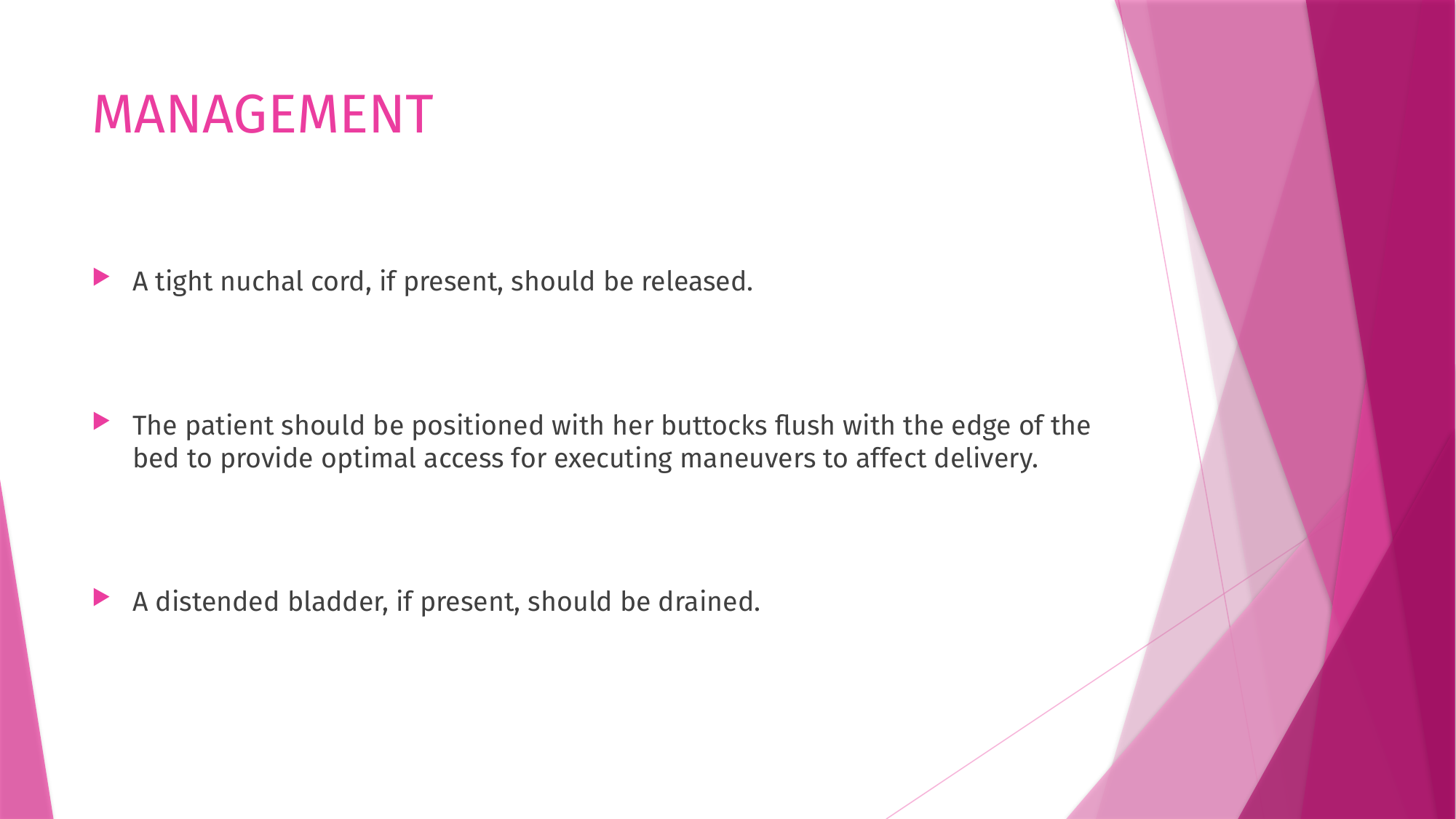

# MANAGEMENT
A tight nuchal cord, if present, should be released.

The patient should be positioned with her buttocks flush with the edge of the bed to provide optimal access for executing maneuvers to affect delivery.

A distended bladder, if present, should be drained.